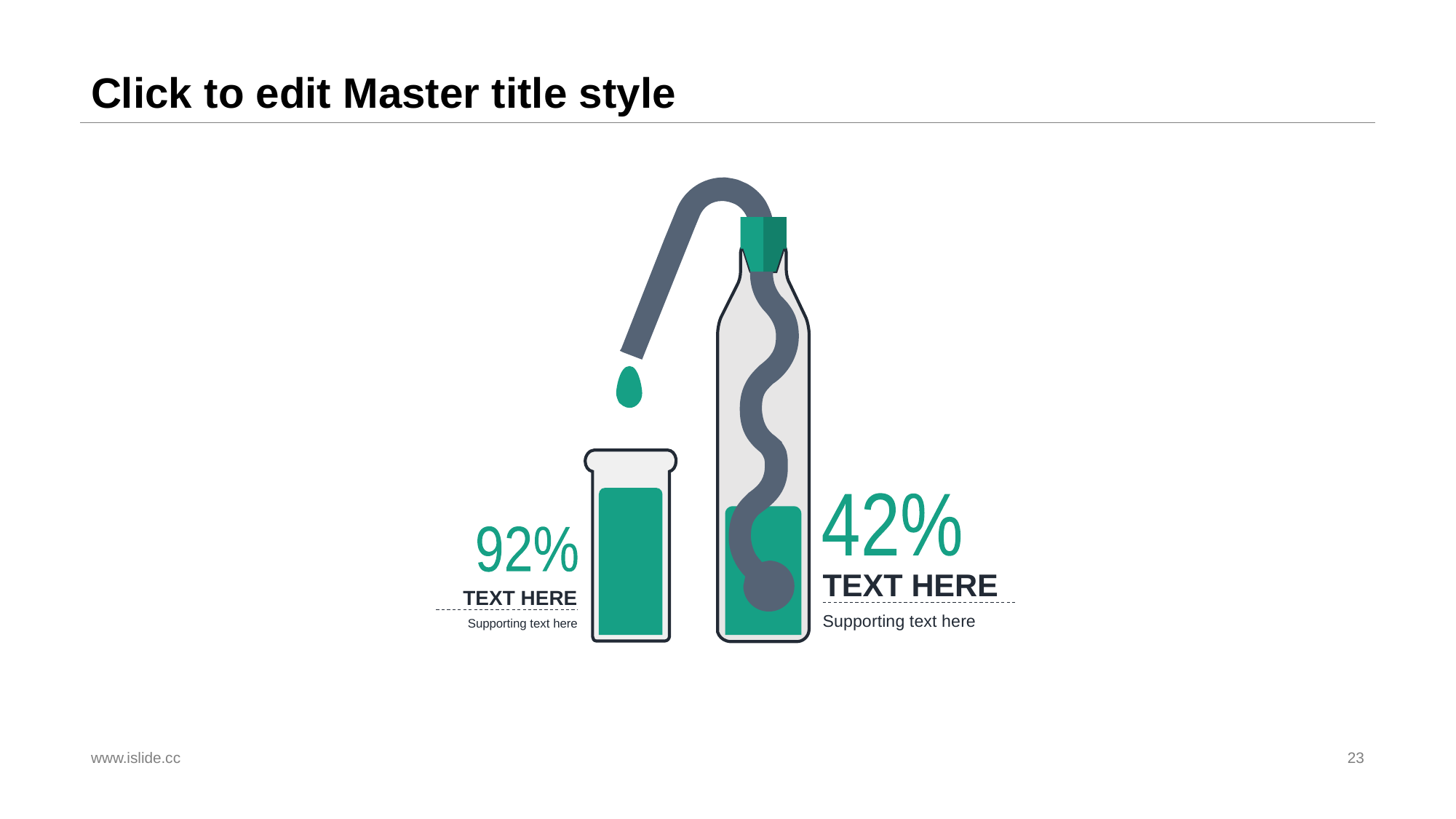

# Click to edit Master title style

42%

92%
TEXT HERE
TEXT HERE
Supporting text here
Supporting text here
www.islide.cc
23